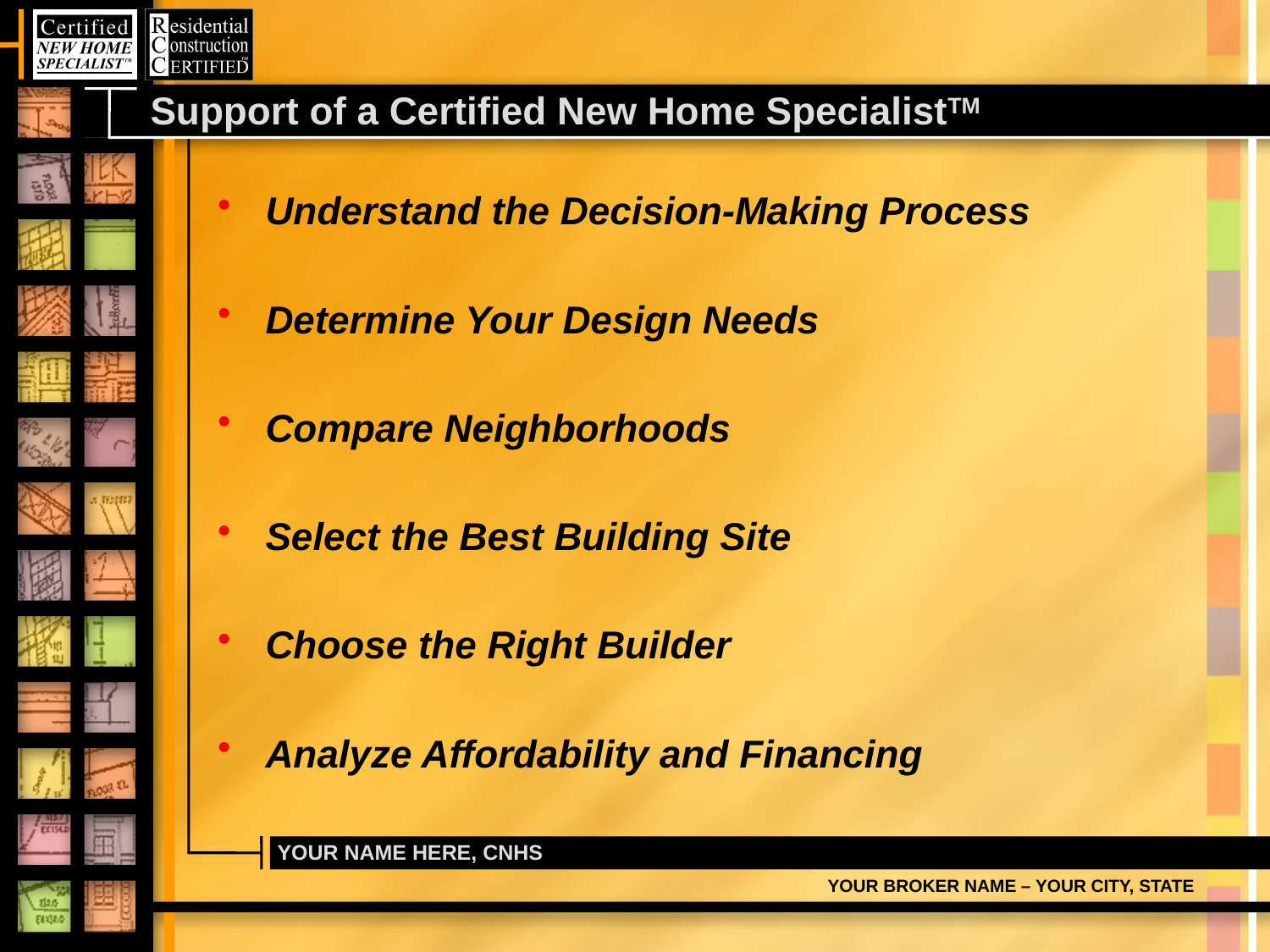

# Support of a Certified New Home SpecialistTM
Understand the Decision-Making Process

Determine Your Design Needs

Compare Neighborhoods

Select the Best Building Site

Choose the Right Builder

Analyze Affordability and Financing
YOUR NAME HERE, CNHS